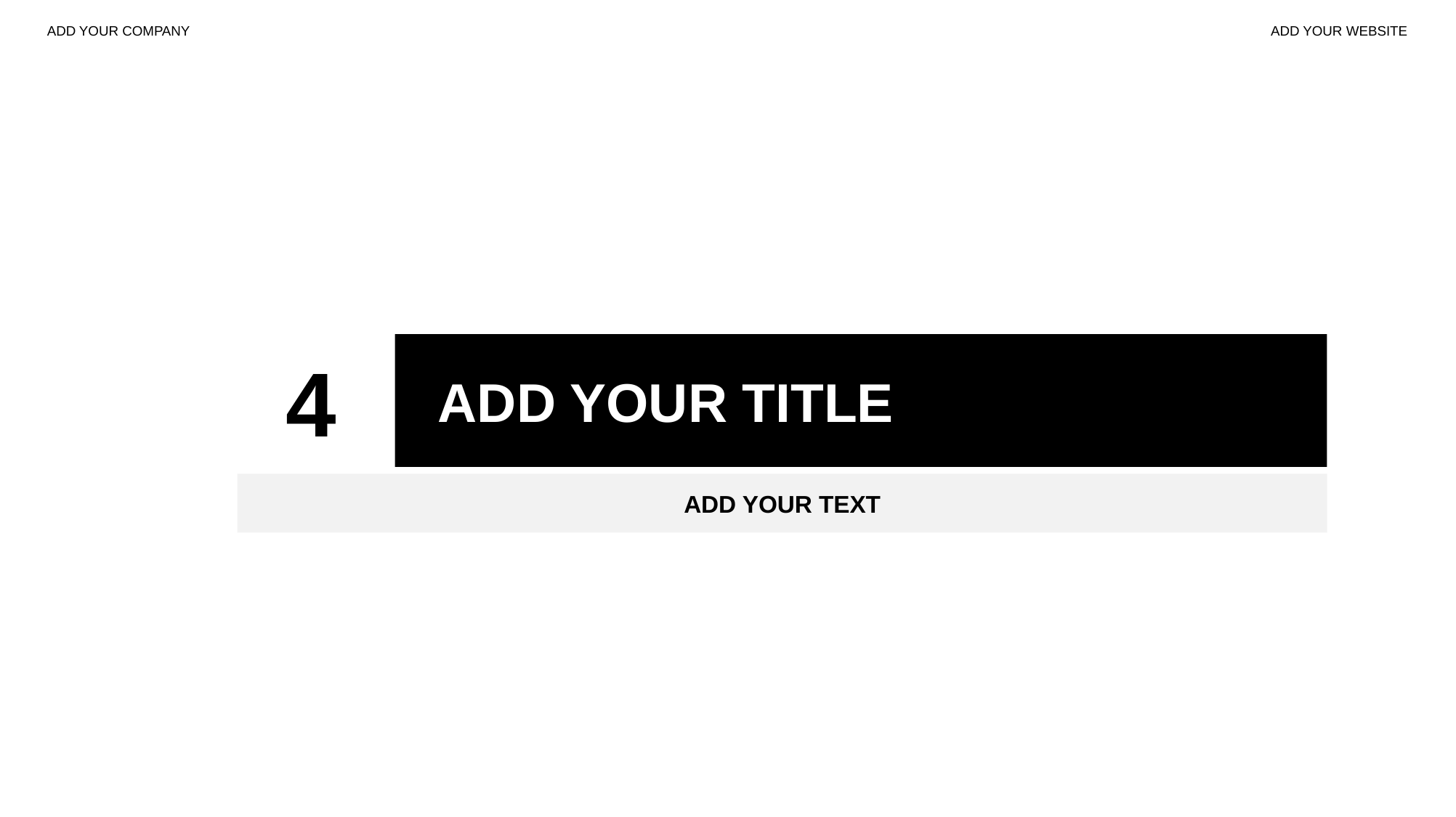

ADD YOUR COMPANY
ADD YOUR WEBSITE
4
ADD YOUR TITLE
ADD YOUR TEXT